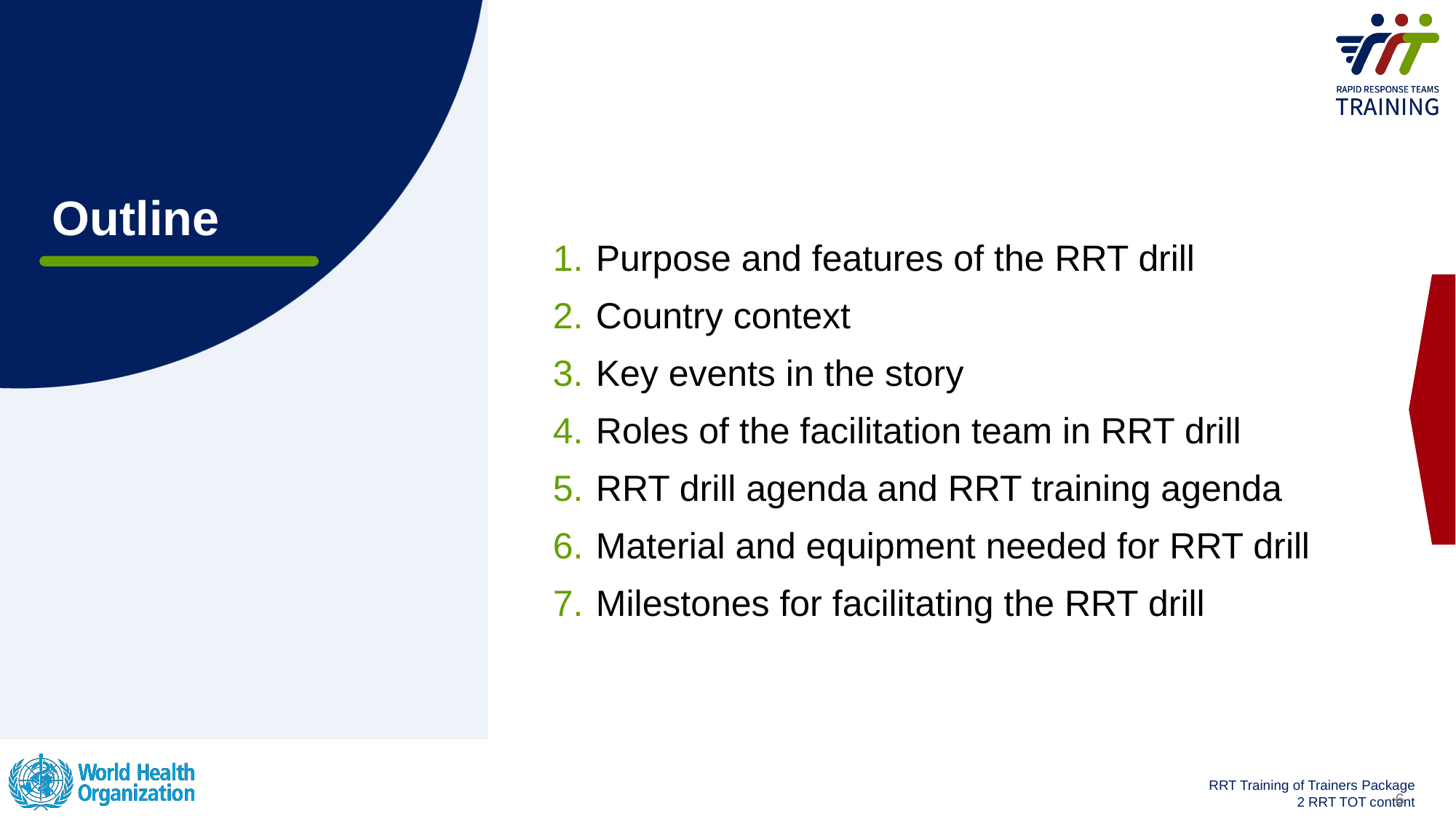

Purpose and features of the RRT drill
Country context
Key events in the story
Roles of the facilitation team in RRT drill
RRT drill agenda and RRT training agenda
Material and equipment needed for RRT drill
Milestones for facilitating the RRT drill
Outline